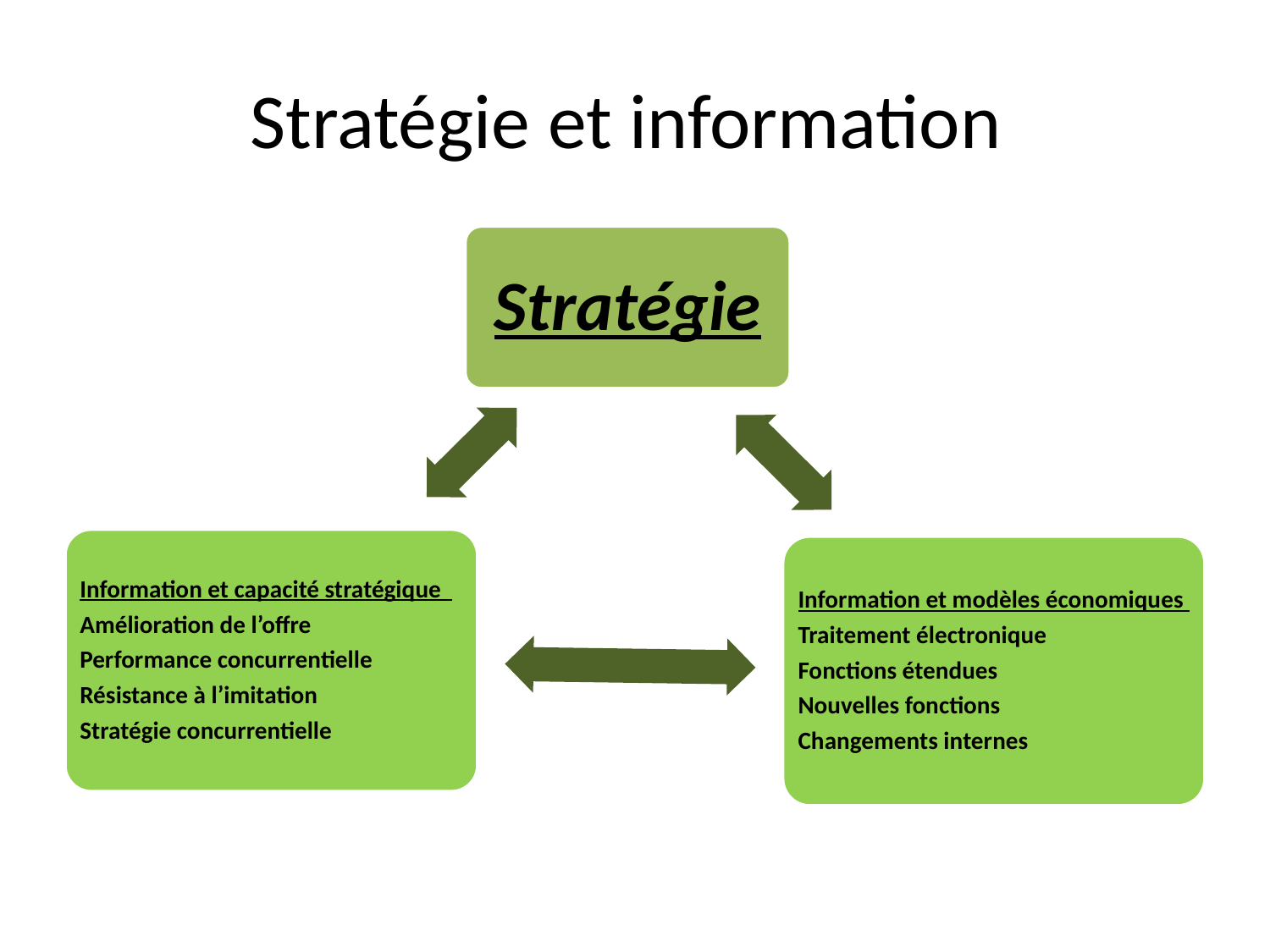

# Stratégie et information
Stratégie

Information et modèles économiques
Traitement électronique
Fonctions étendues
Nouvelles fonctions
Changements internes

Information et capacité stratégique
Amélioration de l’offre
Performance concurrentielle
Résistance à l’imitation
Stratégie concurrentielle